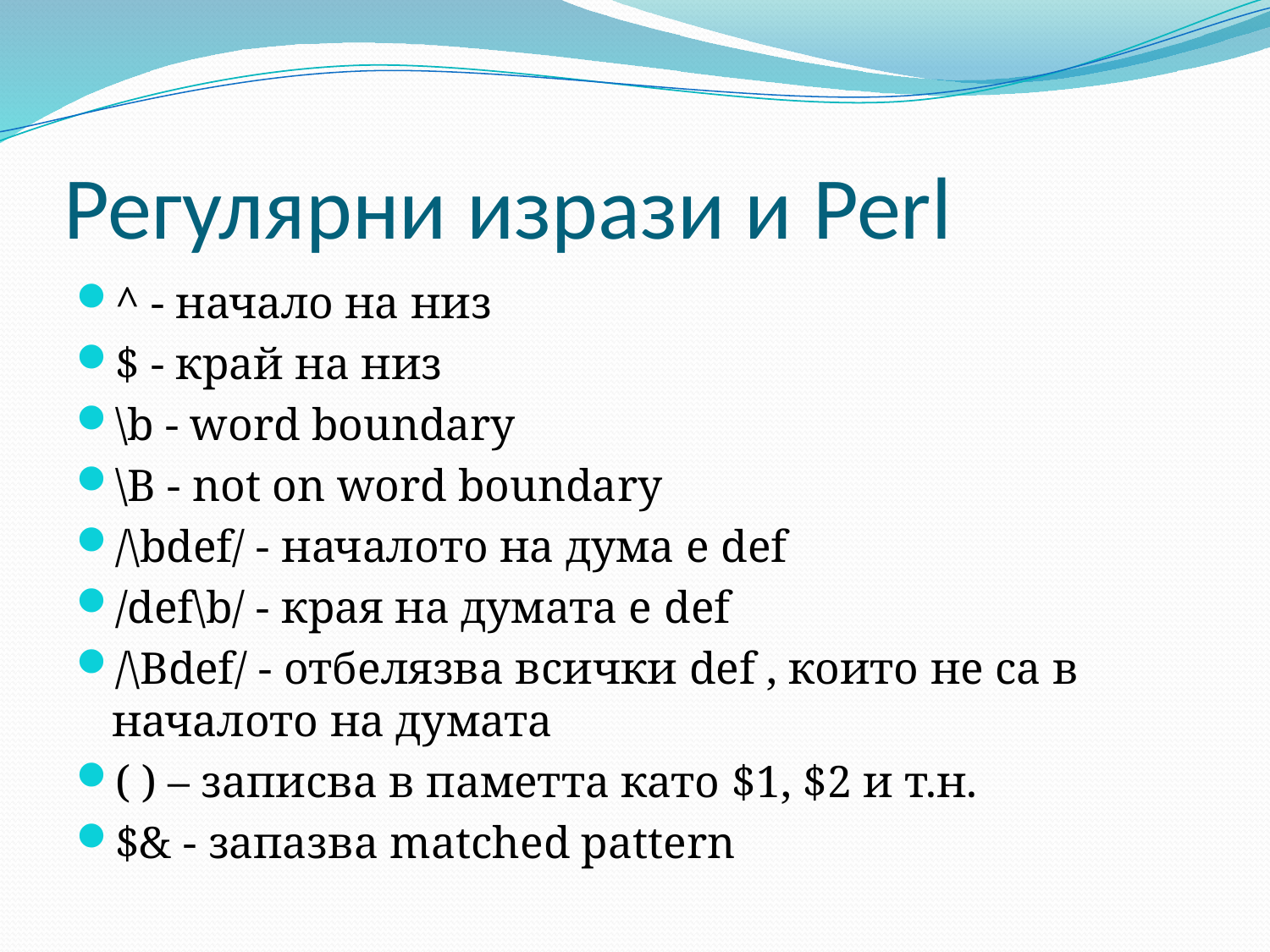

# Регулярни изрази и Perl
^ - начало на низ
$ - край на низ
\b - word boundary
\B - not on word boundary
/\bdef/ - началото на дума е def
/def\b/ - края на думата е def
/\Bdef/ - отбелязва всички def , които не са в началото на думата
( ) – записва в паметта като $1, $2 и т.н.
$& - запазва matched pattern